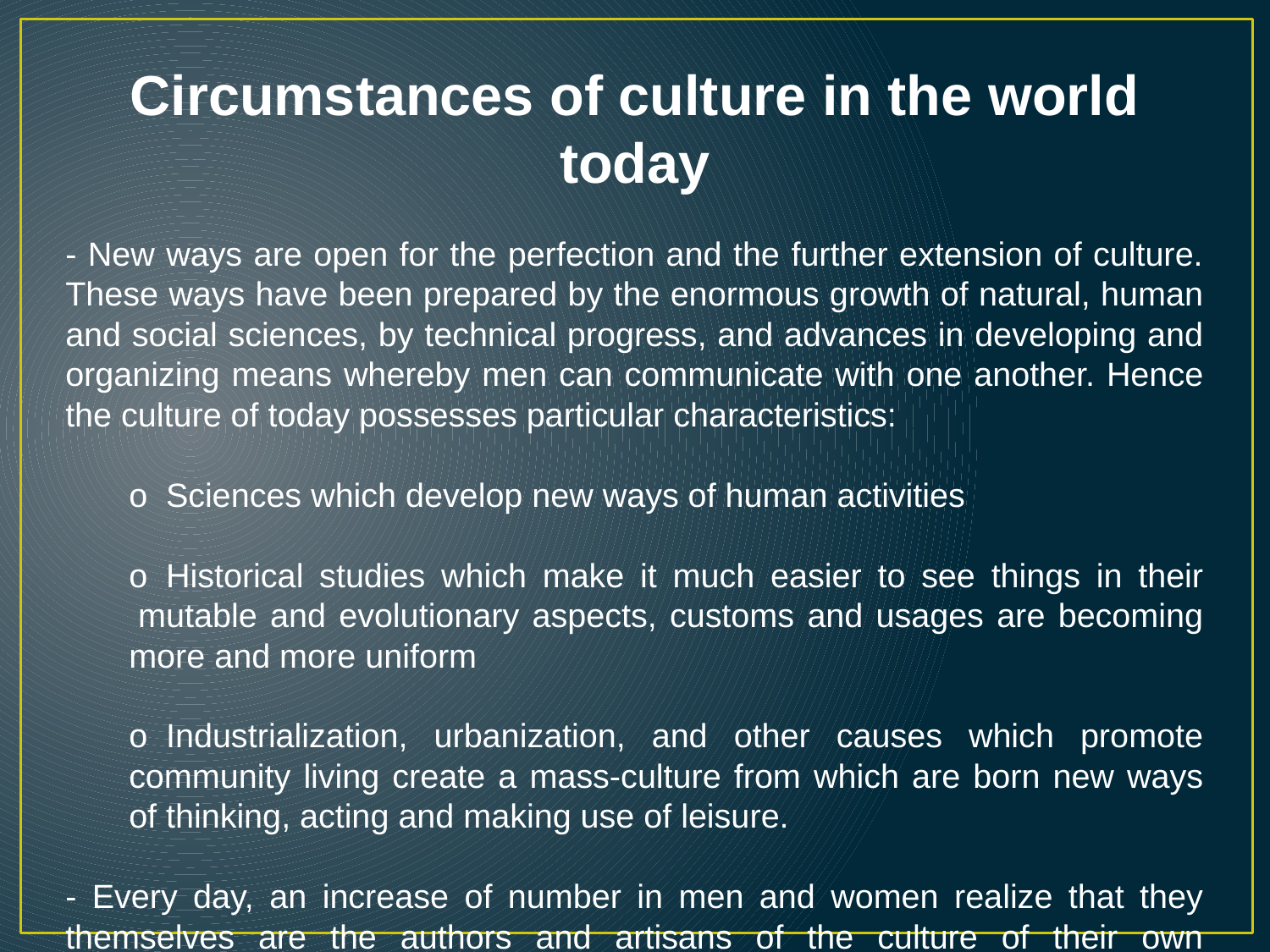

Circumstances of culture in the world today

- New ways are open for the perfection and the further extension of culture. These ways have been prepared by the enormous growth of natural, human and social sciences, by technical progress, and advances in developing and organizing means whereby men can communicate with one another. Hence the culture of today possesses particular characteristics:

o  Sciences which develop new ways of human activities

o  Historical studies which make it much easier to see things in their  mutable and evolutionary aspects, customs and usages are becoming more and more uniform

o  Industrialization, urbanization, and other causes which promote community living create a mass-culture from which are born new ways of thinking, acting and making use of leisure.

- Every day, an increase of number in men and women realize that they themselves are the authors and artisans of the culture of their own community.